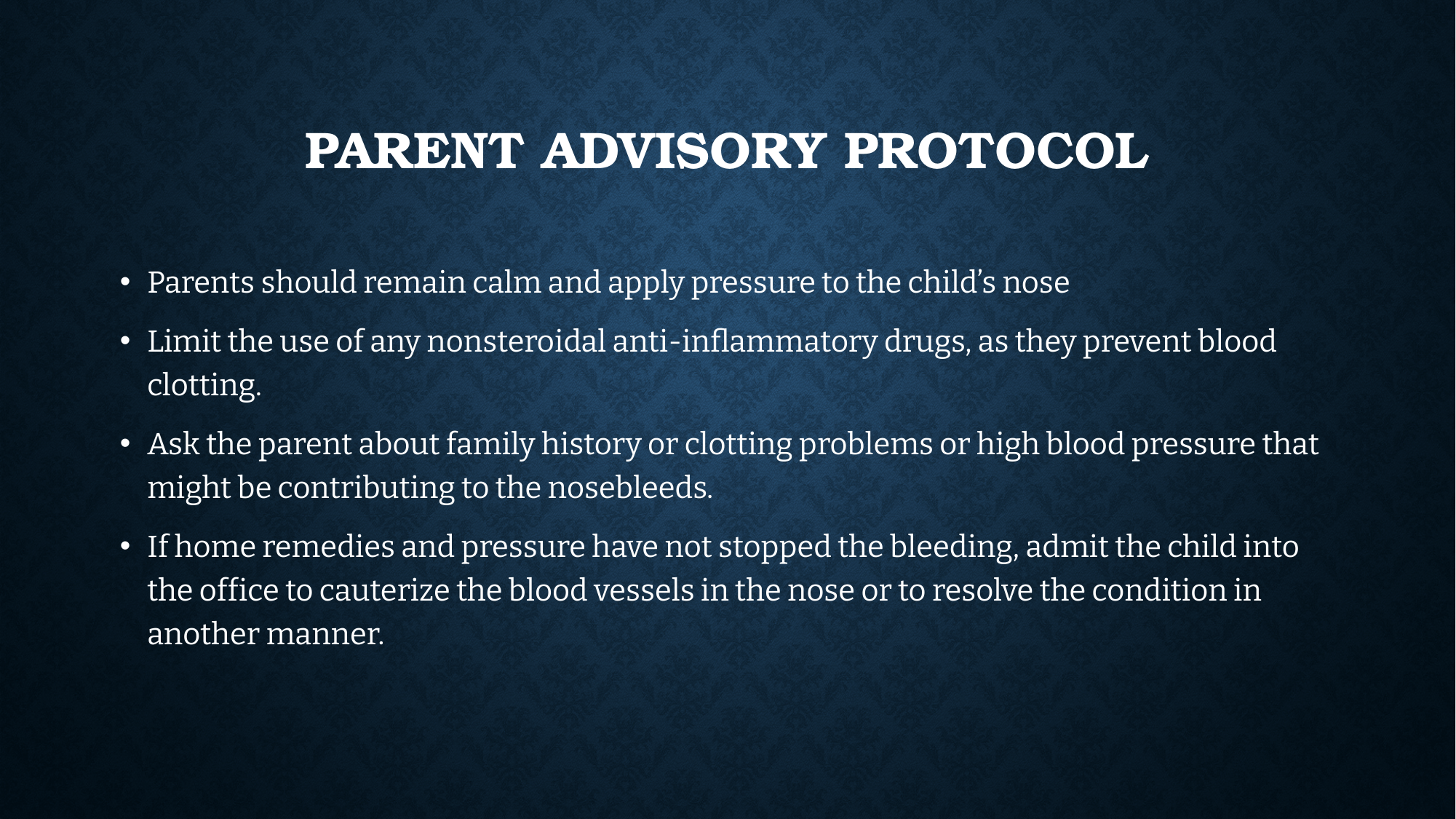

# Parent Advisory Protocol
Parents should remain calm and apply pressure to the child’s nose
Limit the use of any nonsteroidal anti-inflammatory drugs, as they prevent blood clotting.
Ask the parent about family history or clotting problems or high blood pressure that might be contributing to the nosebleeds.
If home remedies and pressure have not stopped the bleeding, admit the child into the office to cauterize the blood vessels in the nose or to resolve the condition in another manner.